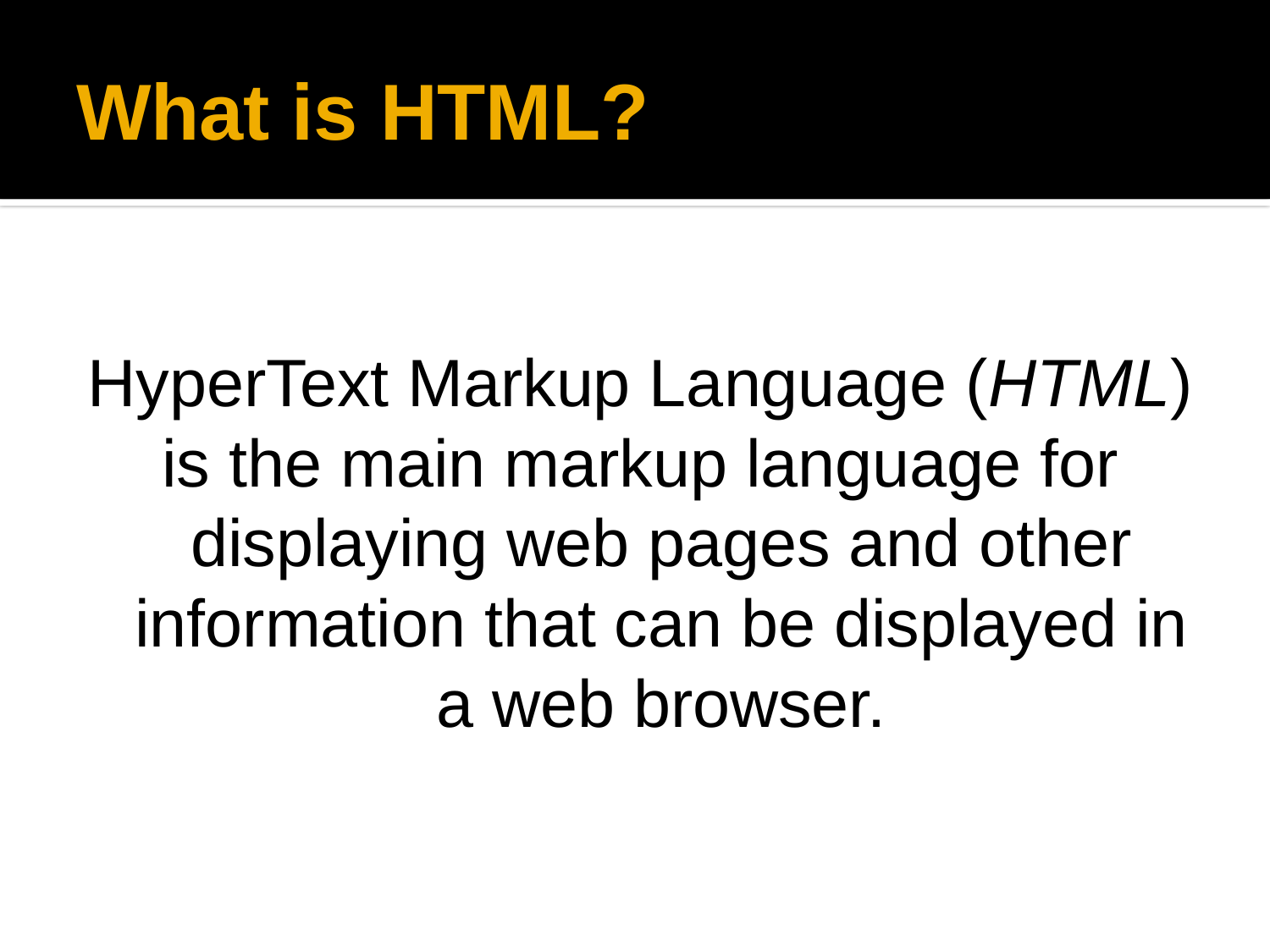

# What is HTML?

HyperText Markup Language (HTML)
is the main markup language for displaying web pages and other information that can be displayed in a web browser.